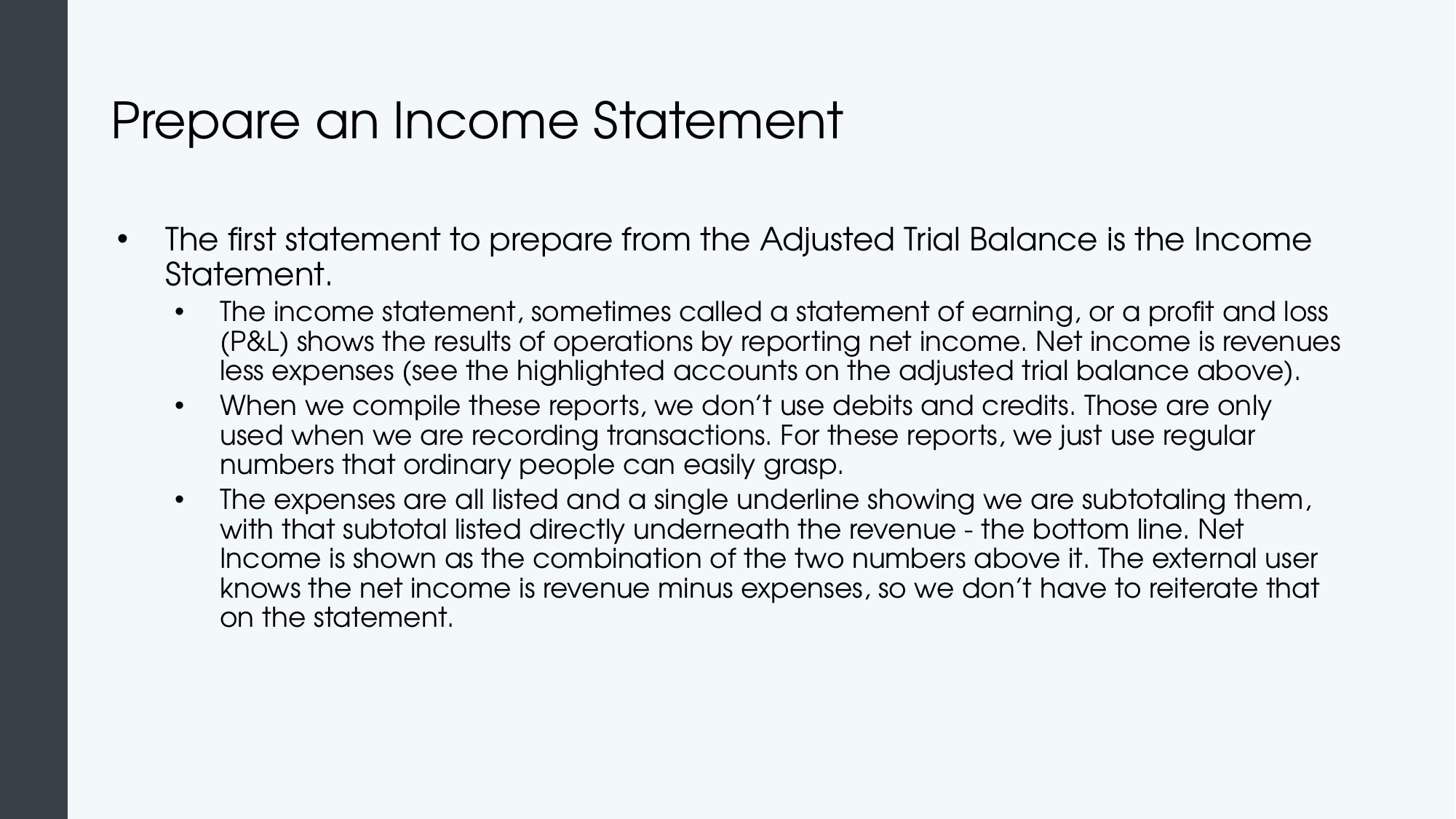

# Prepare an Income Statement
The first statement to prepare from the Adjusted Trial Balance is the Income Statement.
The income statement, sometimes called a statement of earning, or a profit and loss (P&L) shows the results of operations by reporting net income. Net income is revenues less expenses (see the highlighted accounts on the adjusted trial balance above).
When we compile these reports, we don’t use debits and credits. Those are only used when we are recording transactions. For these reports, we just use regular numbers that ordinary people can easily grasp.
The expenses are all listed and a single underline showing we are subtotaling them, with that subtotal listed directly underneath the revenue - the bottom line. Net Income is shown as the combination of the two numbers above it. The external user knows the net income is revenue minus expenses, so we don’t have to reiterate that on the statement.